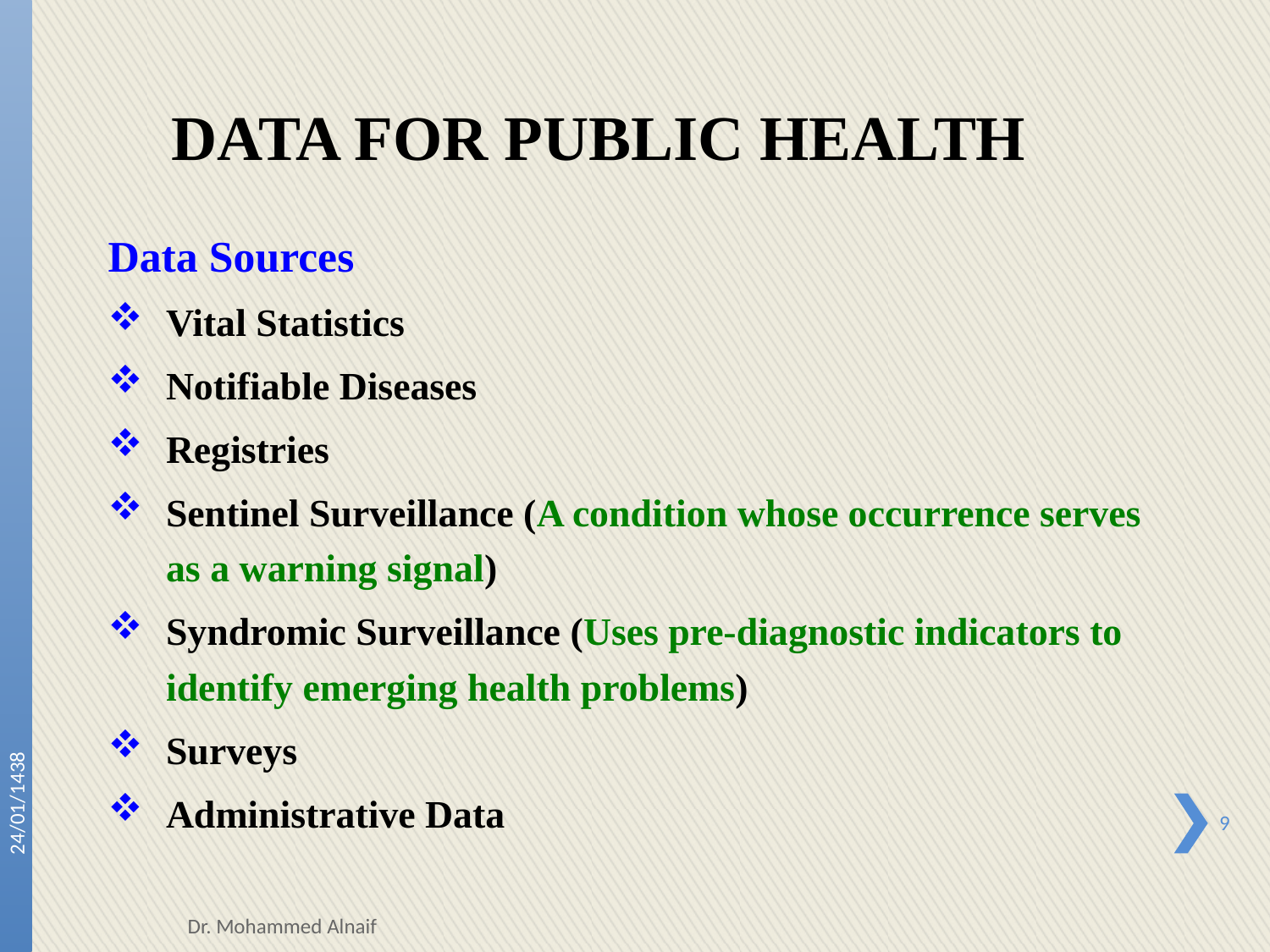

# DATA FOR PUBLIC HEALTH
Data Sources
Vital Statistics
Notifiable Diseases
Registries
Sentinel Surveillance (A condition whose occurrence serves as a warning signal)
Syndromic Surveillance (Uses pre-diagnostic indicators to identify emerging health problems)
Surveys
Administrative Data
24/01/1438
9
Dr. Mohammed Alnaif